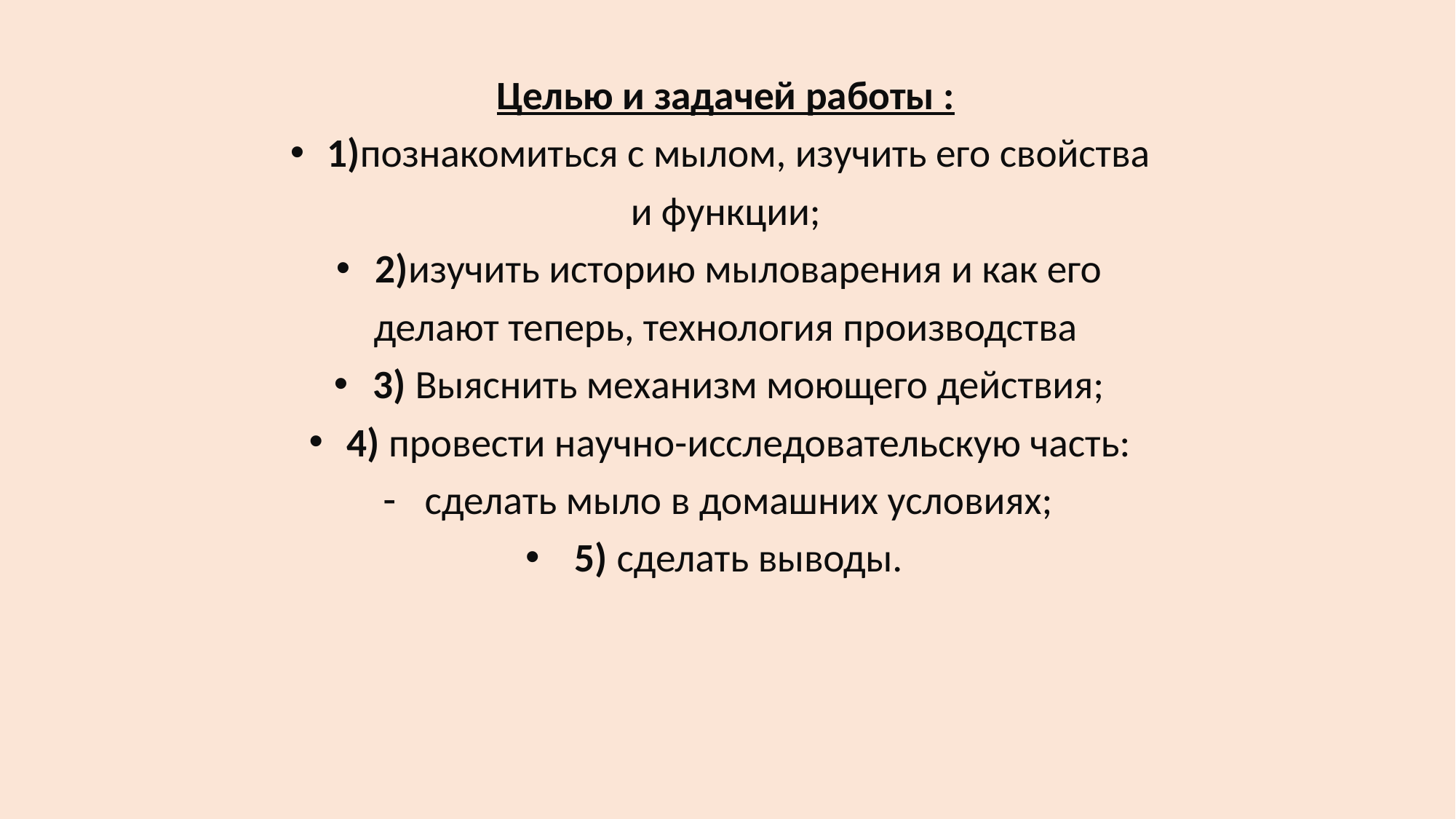

Целью и задачей работы :
1)познакомиться с мылом, изучить его свойства
и функции;
2)изучить историю мыловарения и как его
делают теперь, технология производства
3) Выяснить механизм моющего действия;
4) провести научно-исследовательскую часть:
сделать мыло в домашних условиях;
5) сделать выводы.